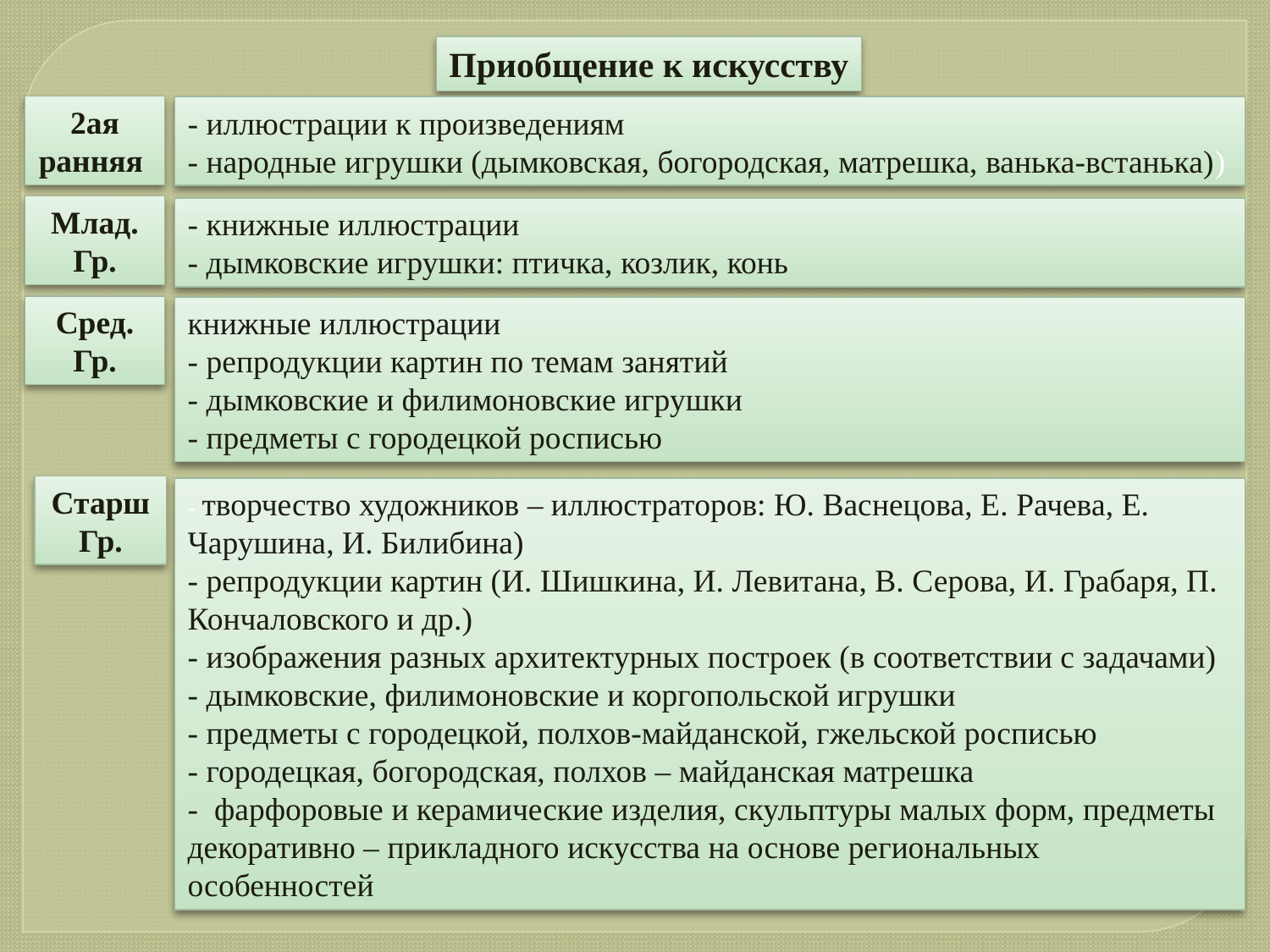

Приобщение к искусству
2ая ранняя
- иллюстрации к произведениям
- народные игрушки (дымковская, богородская, матрешка, ванька-встанька))
Млад. Гр.
- книжные иллюстрации
- дымковские игрушки: птичка, козлик, конь
Сред. Гр.
книжные иллюстрации
- репродукции картин по темам занятий
- дымковские и филимоновские игрушки
- предметы с городецкой росписью
Старш
Гр.
- творчество художников – иллюстраторов: Ю. Васнецова, Е. Рачева, Е. Чарушина, И. Билибина)
- репродукции картин (И. Шишкина, И. Левитана, В. Серова, И. Грабаря, П. Кончаловского и др.)
- изображения разных архитектурных построек (в соответствии с задачами)
- дымковские, филимоновские и коргопольской игрушки
- предметы с городецкой, полхов-майданской, гжельской росписью
- городецкая, богородская, полхов – майданская матрешка
-  фарфоровые и керамические изделия, скульптуры малых форм, предметы декоративно – прикладного искусства на основе региональных особенностей